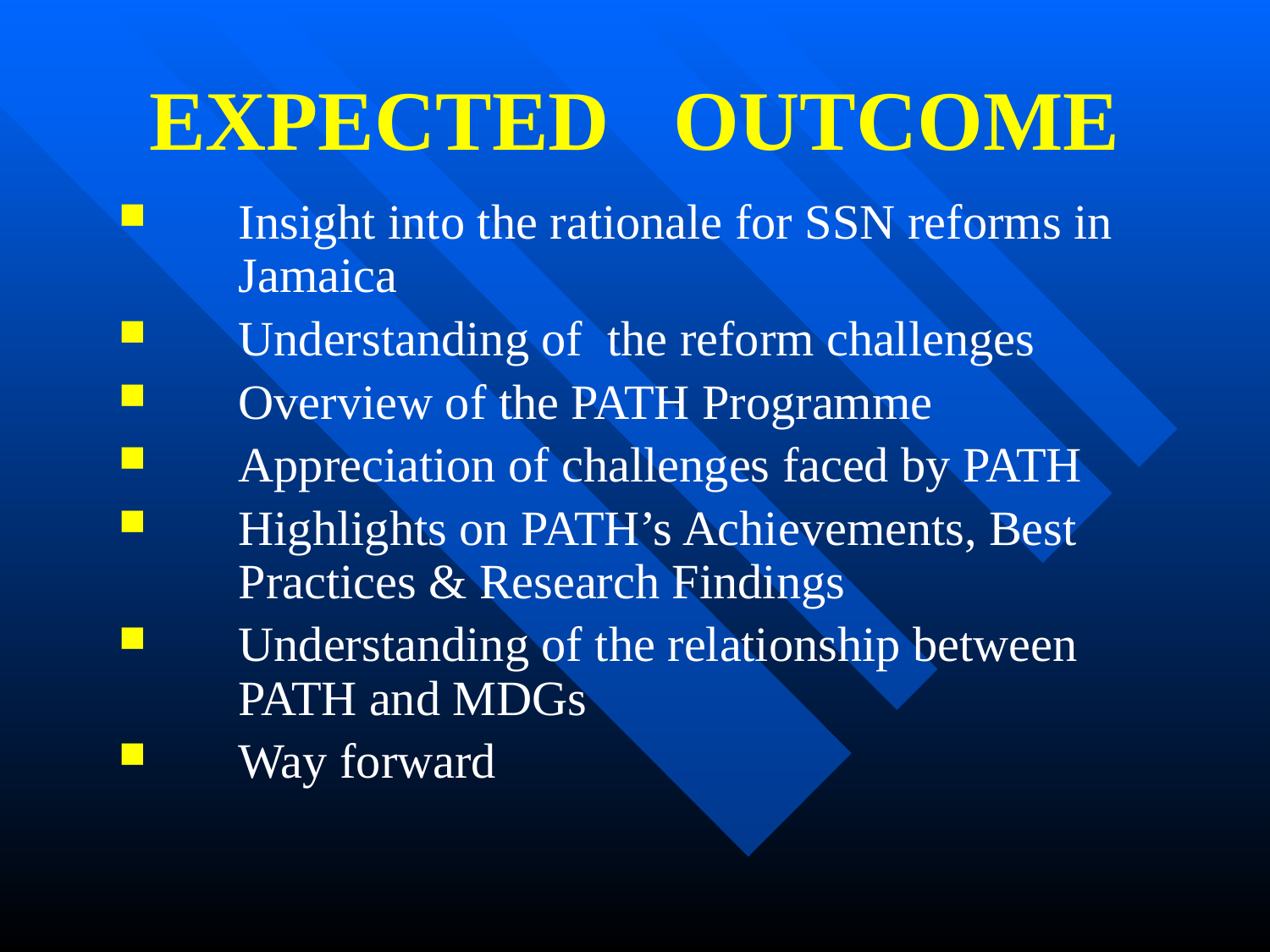

# EXPECTED   OUTCOME
Insight into the rationale for SSN reforms in Jamaica
Understanding of  the reform challenges
Overview of the PATH Programme
Appreciation of challenges faced by PATH
Highlights on PATH’s Achievements, Best Practices & Research Findings
Understanding of the relationship between PATH and MDGs
Way forward